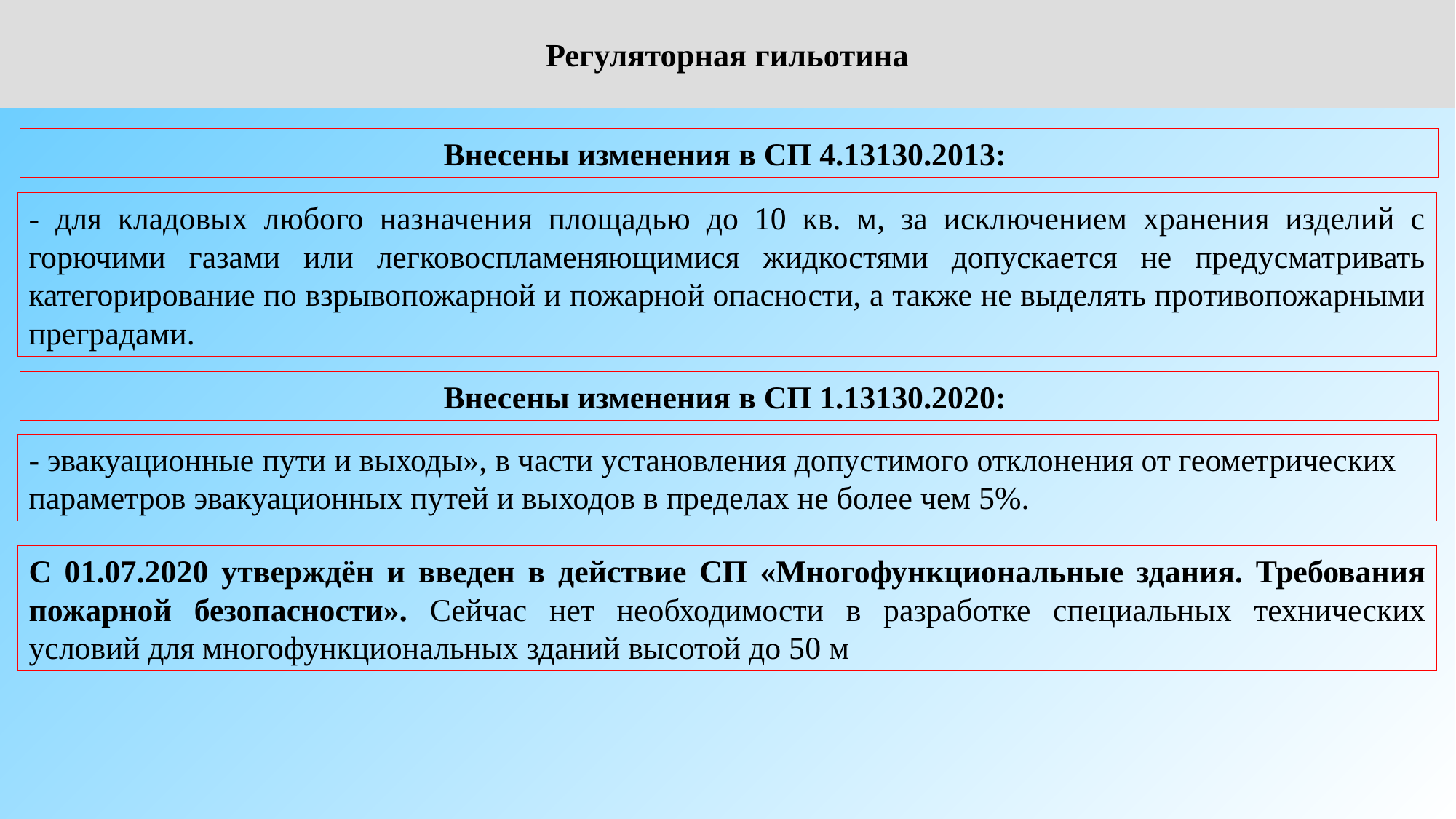

Регуляторная гильотина
Внесены изменения в СП 4.13130.2013:
- для кладовых любого назначения площадью до 10 кв. м, за исключением хранения изделий с горючими газами или легковоспламеняющимися жидкостями допускается не предусматривать категорирование по взрывопожарной и пожарной опасности, а также не выделять противопожарными преградами.
Внесены изменения в СП 1.13130.2020:
- эвакуационные пути и выходы», в части установления допустимого отклонения от геометрических параметров эвакуационных путей и выходов в пределах не более чем 5%.
С 01.07.2020 утверждён и введен в действие СП «Многофункциональные здания. Требования пожарной безопасности». Сейчас нет необходимости в разработке специальных технических условий для многофункциональных зданий высотой до 50 м